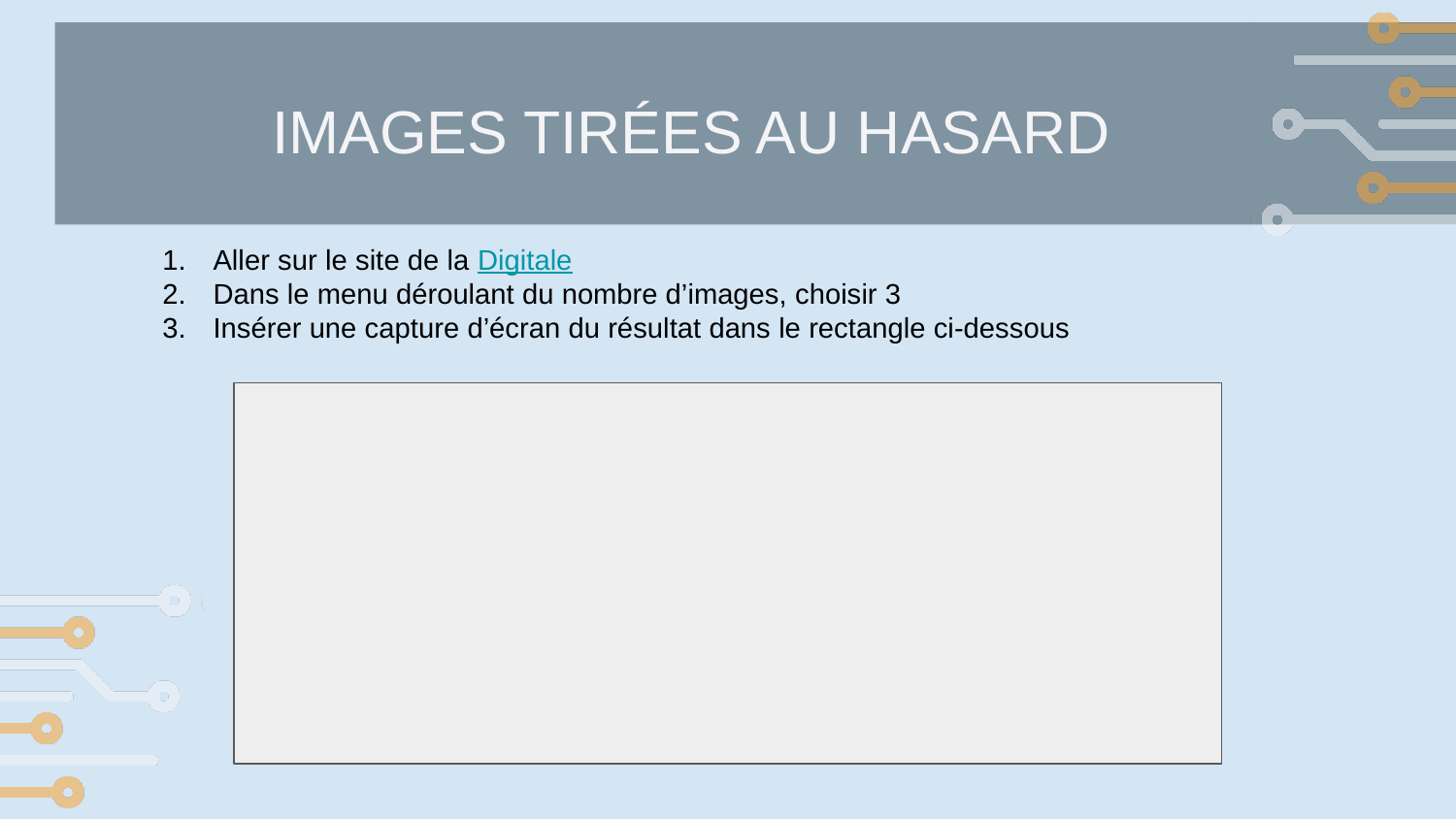

IMAGES TIRÉES AU HASARD
Aller sur le site de la Digitale
Dans le menu déroulant du nombre d’images, choisir 3
Insérer une capture d’écran du résultat dans le rectangle ci-dessous